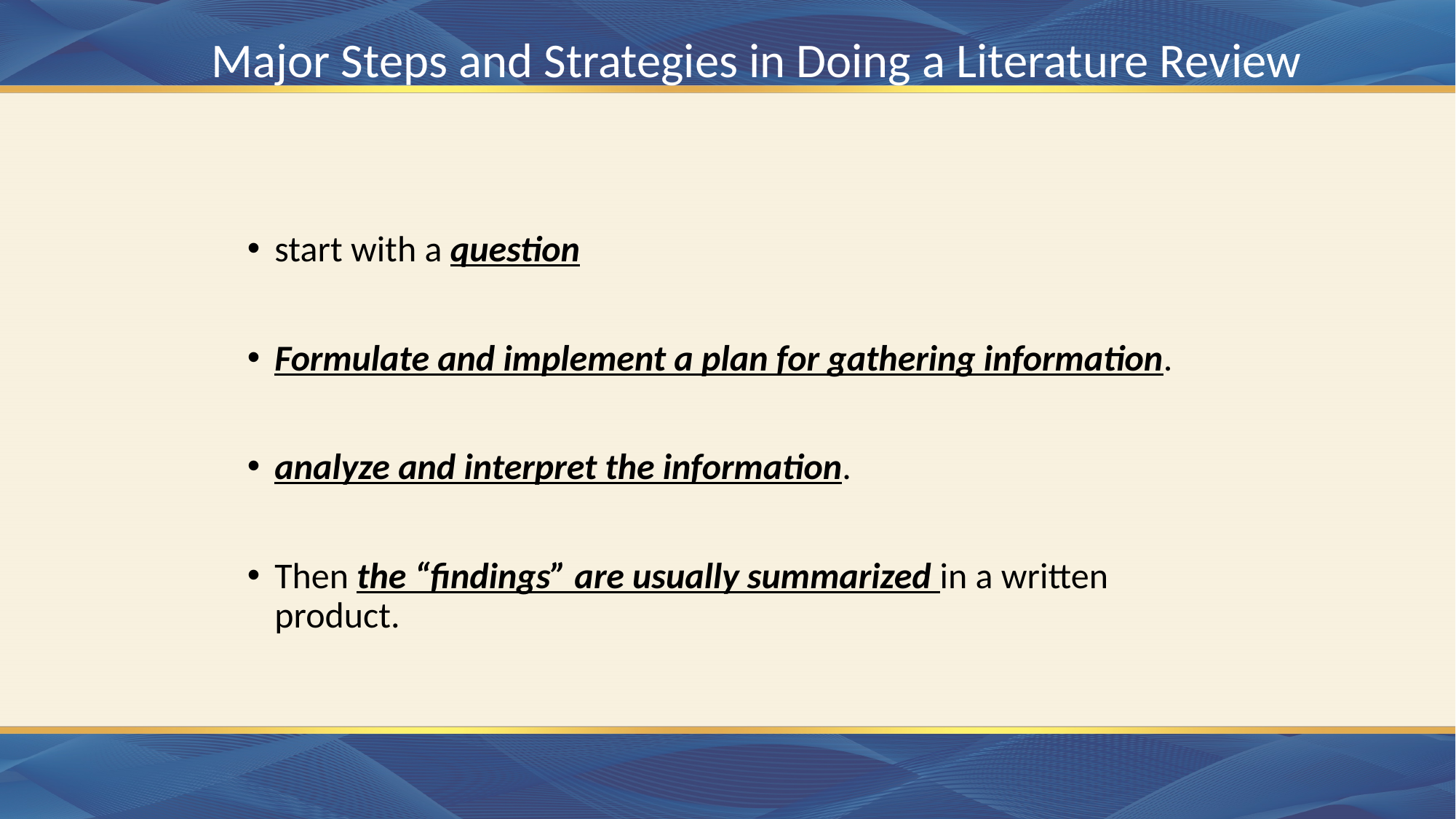

# Major Steps and Strategies in Doing a Literature Review
start with a question

Formulate and implement a plan for gathering information.

analyze and interpret the information.

Then the “findings” are usually summarized in a written product.